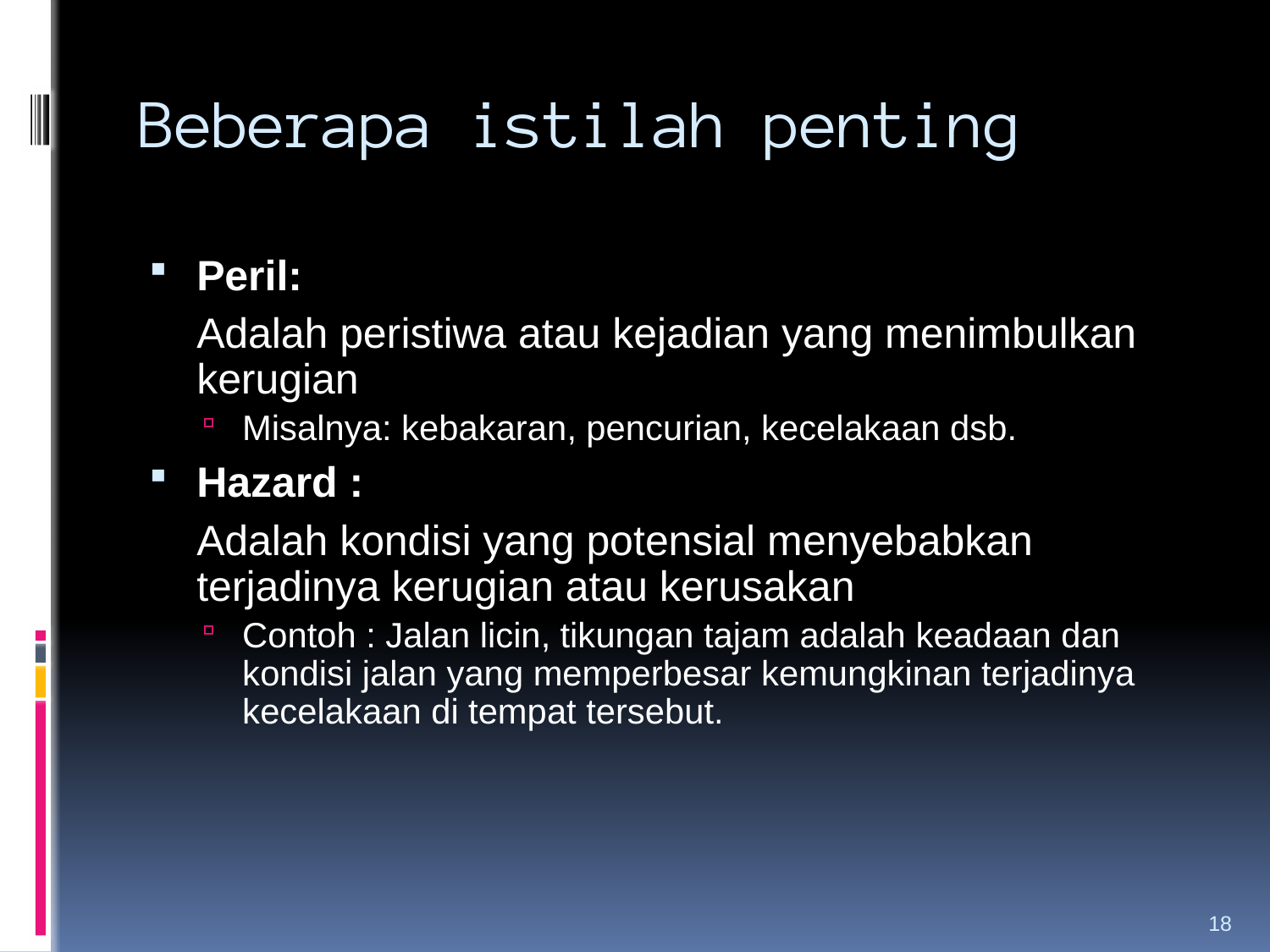

# Beberapa istilah penting
Peril:
	Adalah peristiwa atau kejadian yang menimbulkan kerugian
Misalnya: kebakaran, pencurian, kecelakaan dsb.
Hazard :
	Adalah kondisi yang potensial menyebabkan terjadinya kerugian atau kerusakan
Contoh : Jalan licin, tikungan tajam adalah keadaan dan kondisi jalan yang memperbesar kemungkinan terjadinya kecelakaan di tempat tersebut.
18